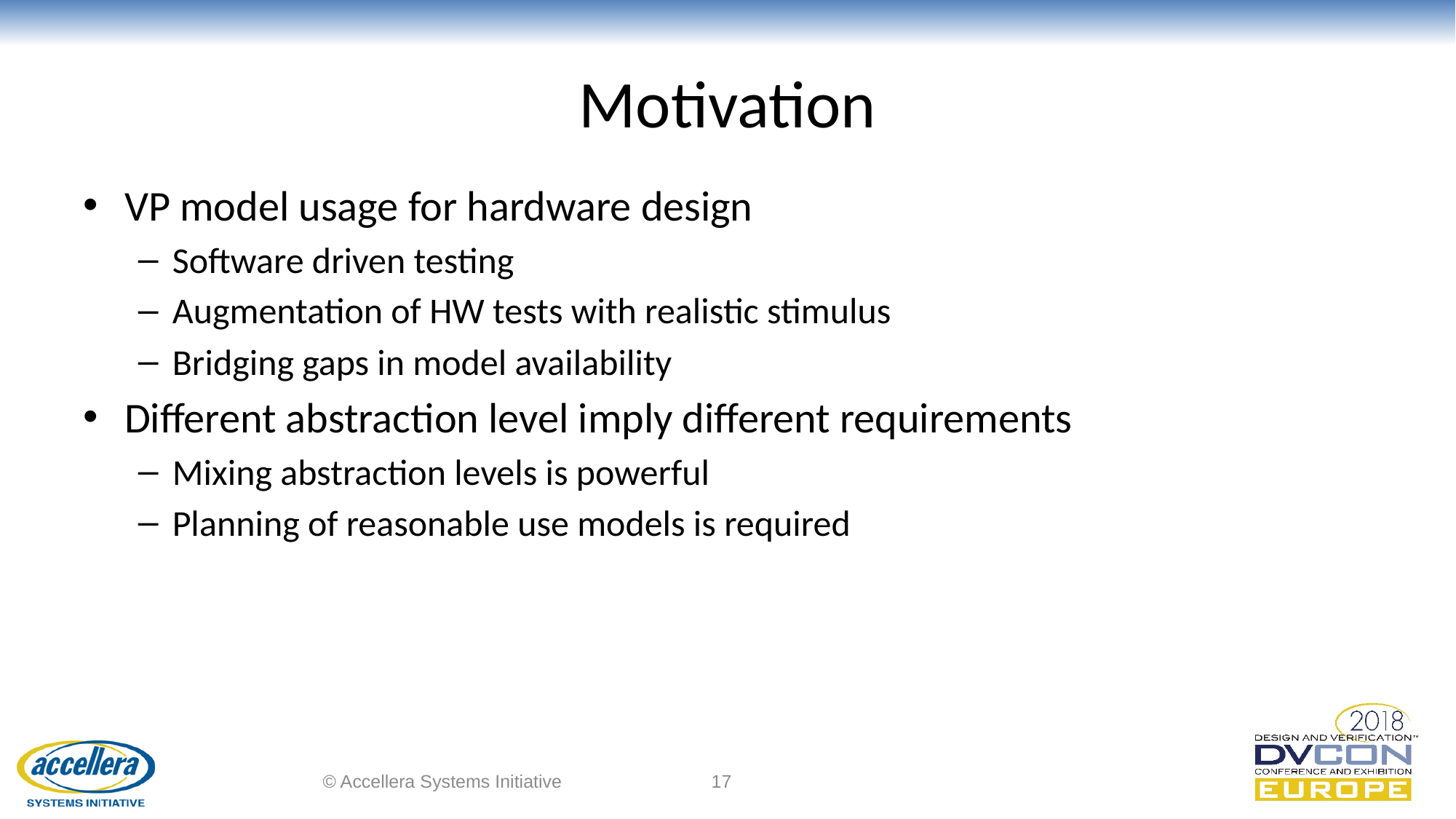

# Motivation
VP model usage for hardware design
Software driven testing
Augmentation of HW tests with realistic stimulus
Bridging gaps in model availability
Different abstraction level imply different requirements
Mixing abstraction levels is powerful
Planning of reasonable use models is required

© Accellera Systems Initiative
17